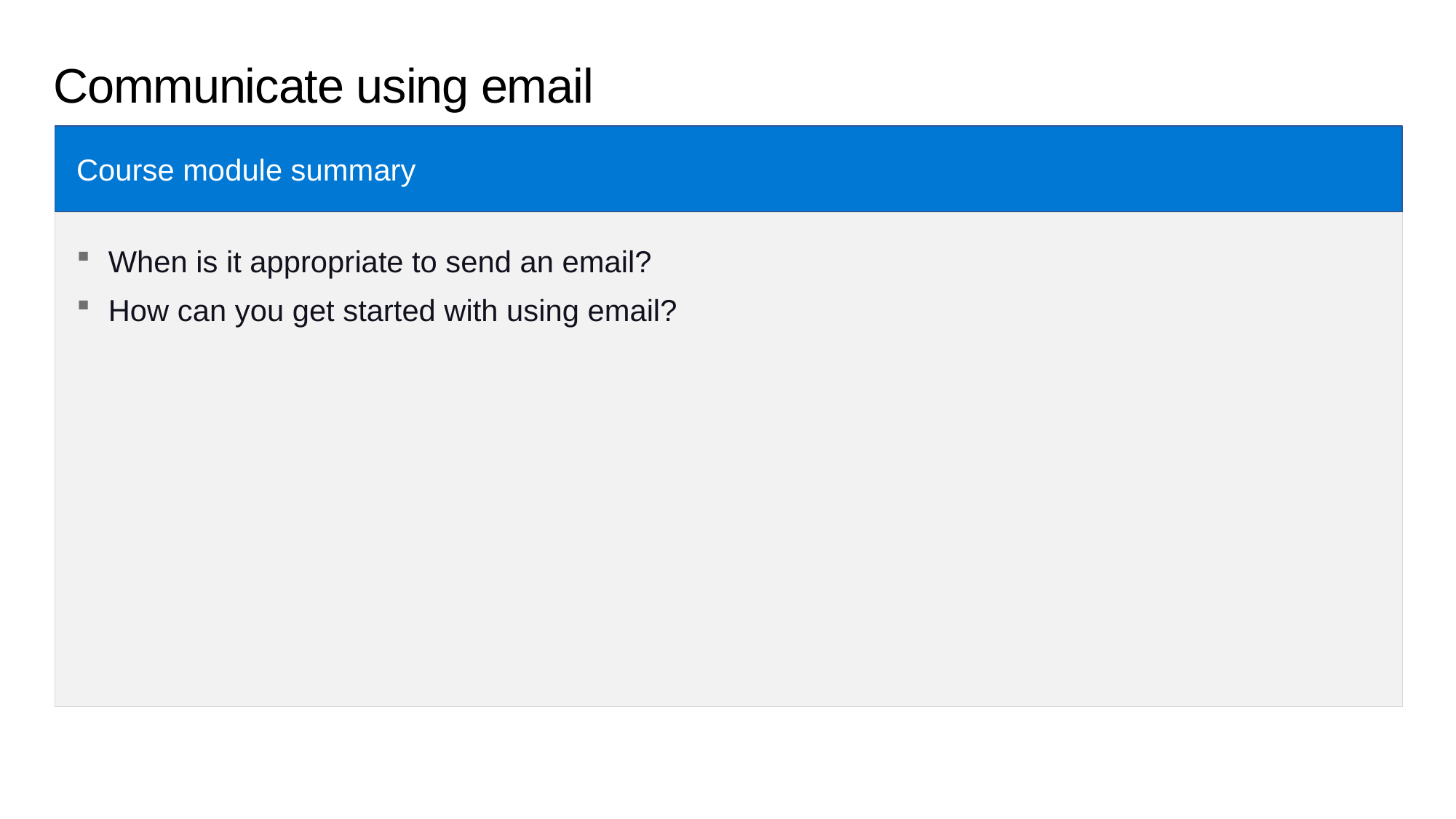

Communicate using email
Course module summary
When is it appropriate to send an email?
How can you get started with using email?